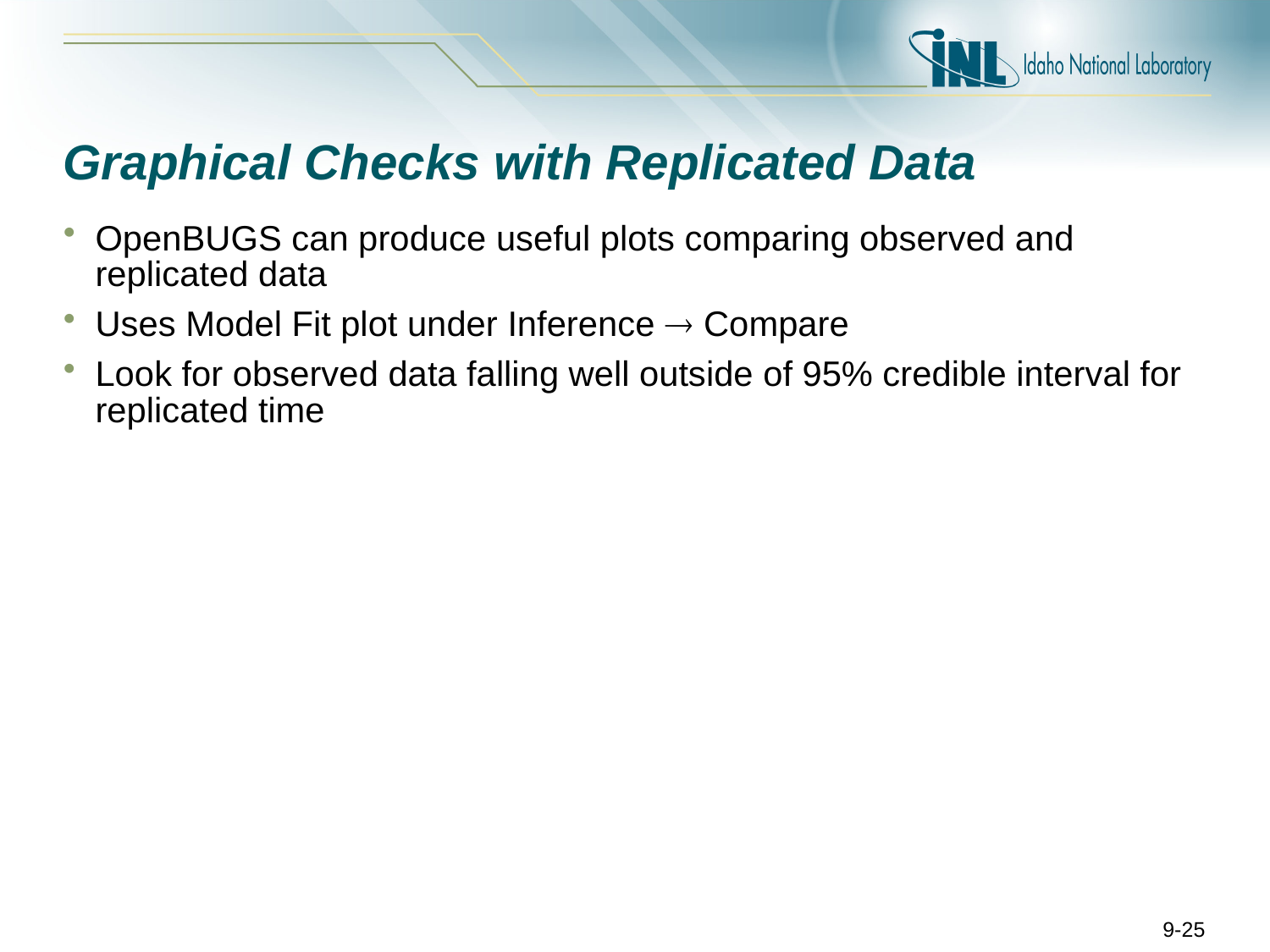

# Graphical Checks with Replicated Data
OpenBUGS can produce useful plots comparing observed and replicated data
Uses Model Fit plot under Inference → Compare
Look for observed data falling well outside of 95% credible interval for replicated time

9-25